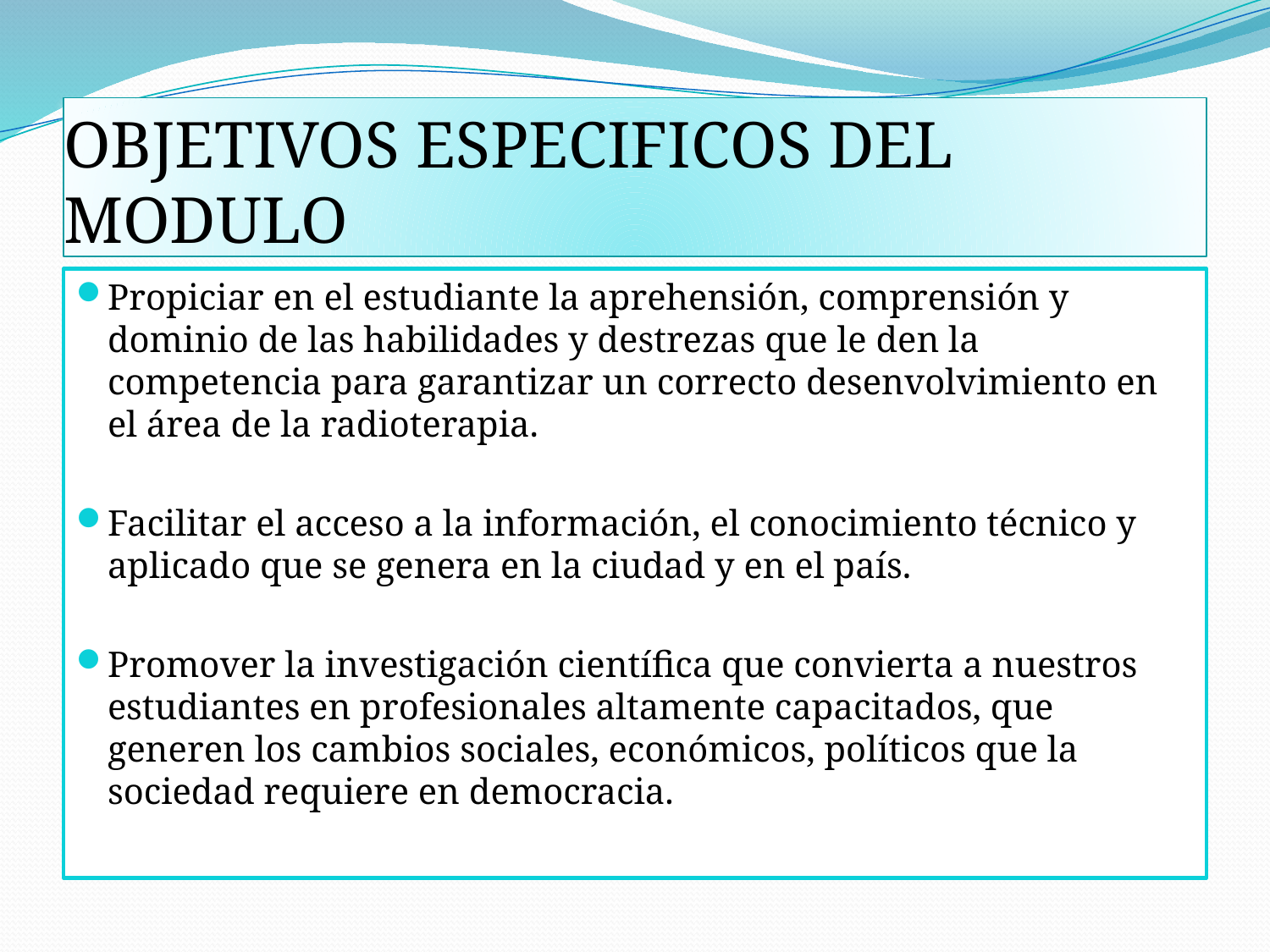

# OBJETIVOS ESPECIFICOS DEL MODULO
Propiciar en el estudiante la aprehensión, comprensión y dominio de las habilidades y destrezas que le den la competencia para garantizar un correcto desenvolvimiento en el área de la radioterapia.

Facilitar el acceso a la información, el conocimiento técnico y aplicado que se genera en la ciudad y en el país.

Promover la investigación científica que convierta a nuestros estudiantes en profesionales altamente capacitados, que generen los cambios sociales, económicos, políticos que la sociedad requiere en democracia.